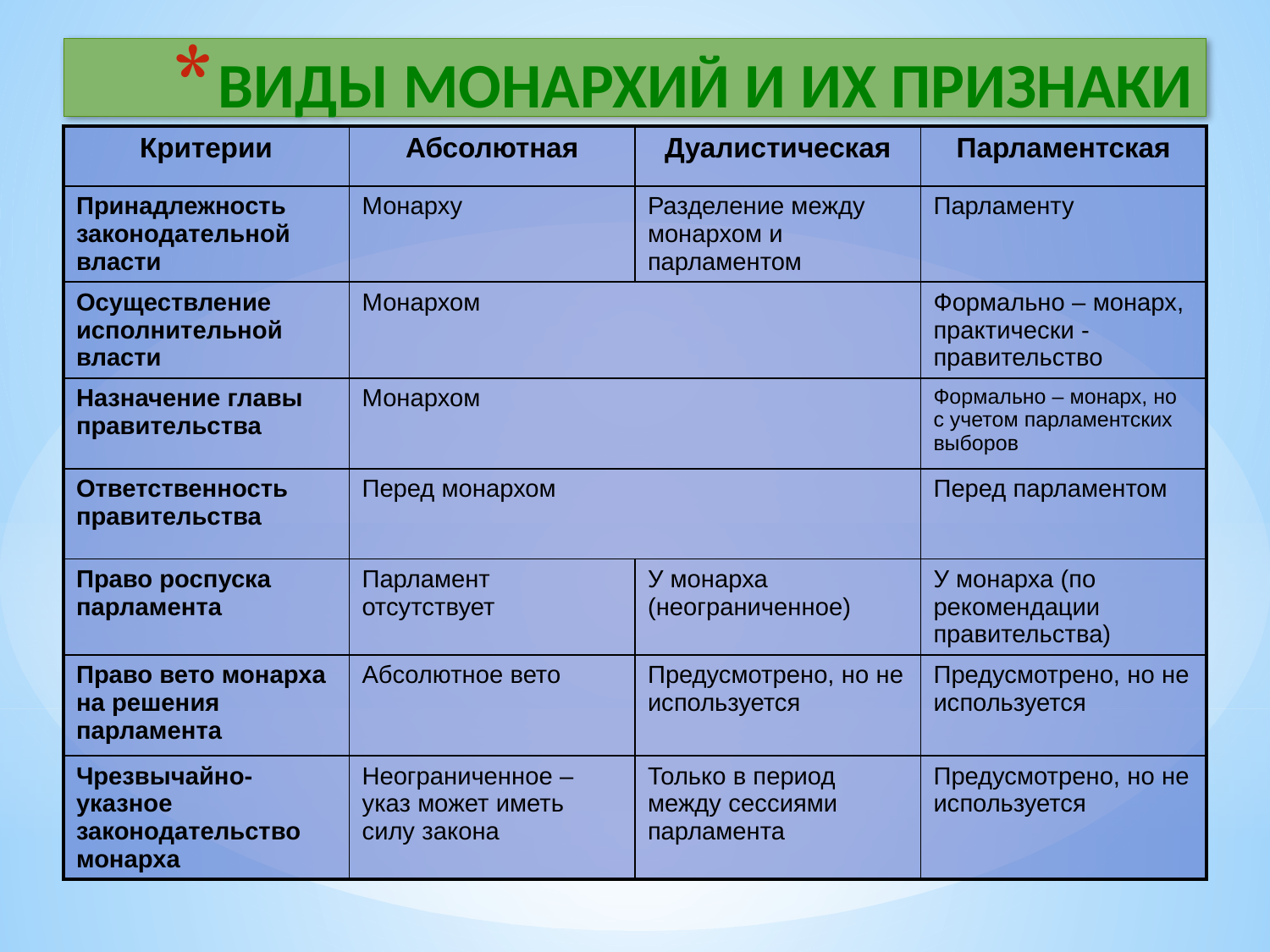

# ВИДЫ МОНАРХИЙ И ИХ ПРИЗНАКИ
| Критерии | Абсолютная | Дуалистическая | Парламентская |
| --- | --- | --- | --- |
| Принадлежность законодательной власти | Монарху | Разделение между монархом и парламентом | Парламенту |
| Осуществление исполнительной власти | Монархом |  | Формально – монарх, практически - правительство |
| Назначение главы правительства | Монархом |  | Формально – монарх, но с учетом парламентских выборов |
| Ответственность правительства | Перед монархом |  | Перед парламентом |
| Право роспуска парламента | Парламент отсутствует | У монарха (неограниченное) | У монарха (по рекомендации правительства) |
| Право вето монарха на решения парламента | Абсолютное вето | Предусмотрено, но не используется | Предусмотрено, но не используется |
| Чрезвычайно-указное законодательство монарха | Неограниченное – указ может иметь силу закона | Только в период между сессиями парламента | Предусмотрено, но не используется |